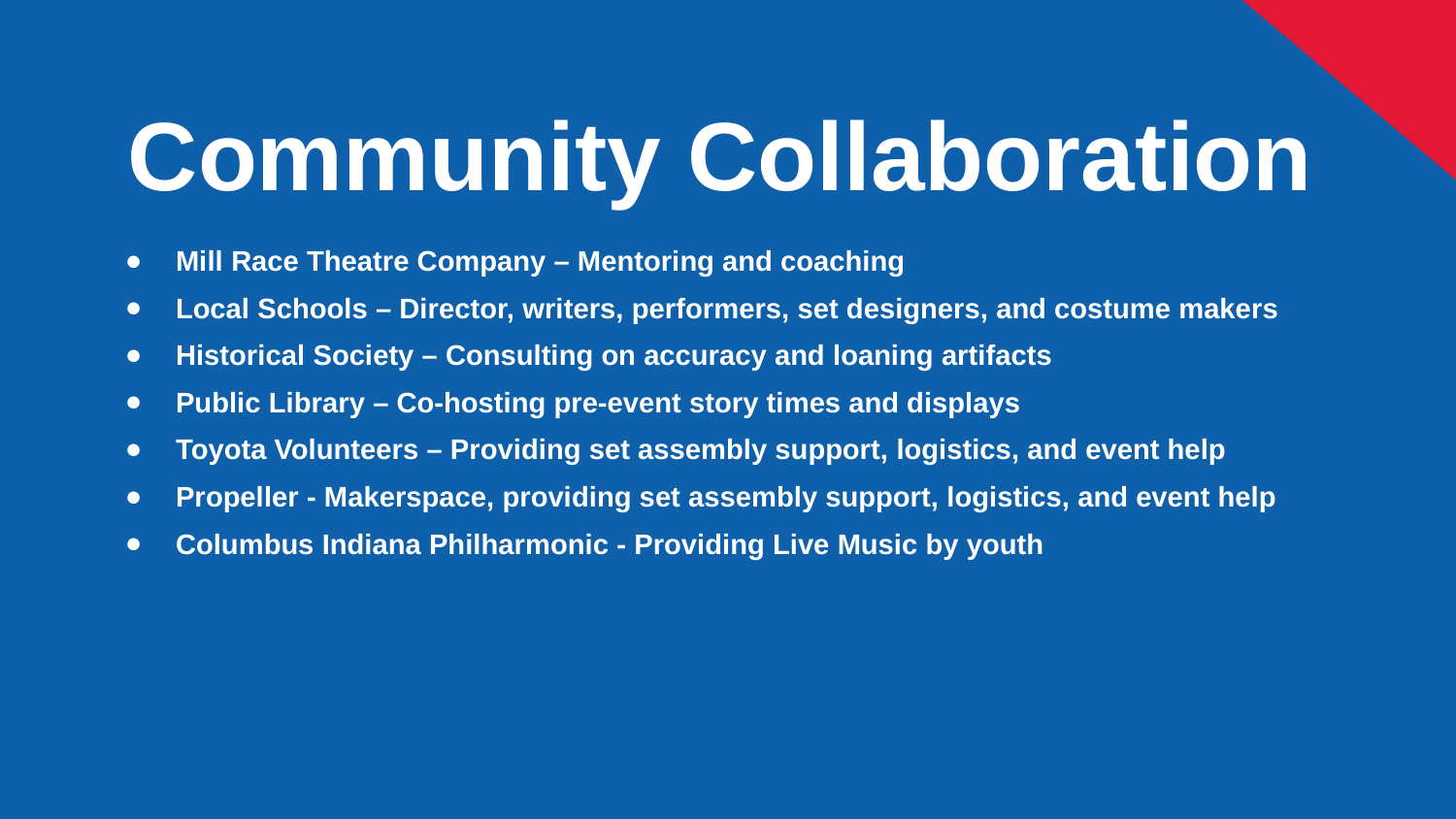

Community Collaboration
Mill Race Theatre Company – Mentoring and coaching
Local Schools – Director, writers, performers, set designers, and costume makers
Historical Society – Consulting on accuracy and loaning artifacts
Public Library – Co-hosting pre-event story times and displays
Toyota Volunteers – Providing set assembly support, logistics, and event help
Propeller - Makerspace, providing set assembly support, logistics, and event help
Columbus Indiana Philharmonic - Providing Live Music by youth